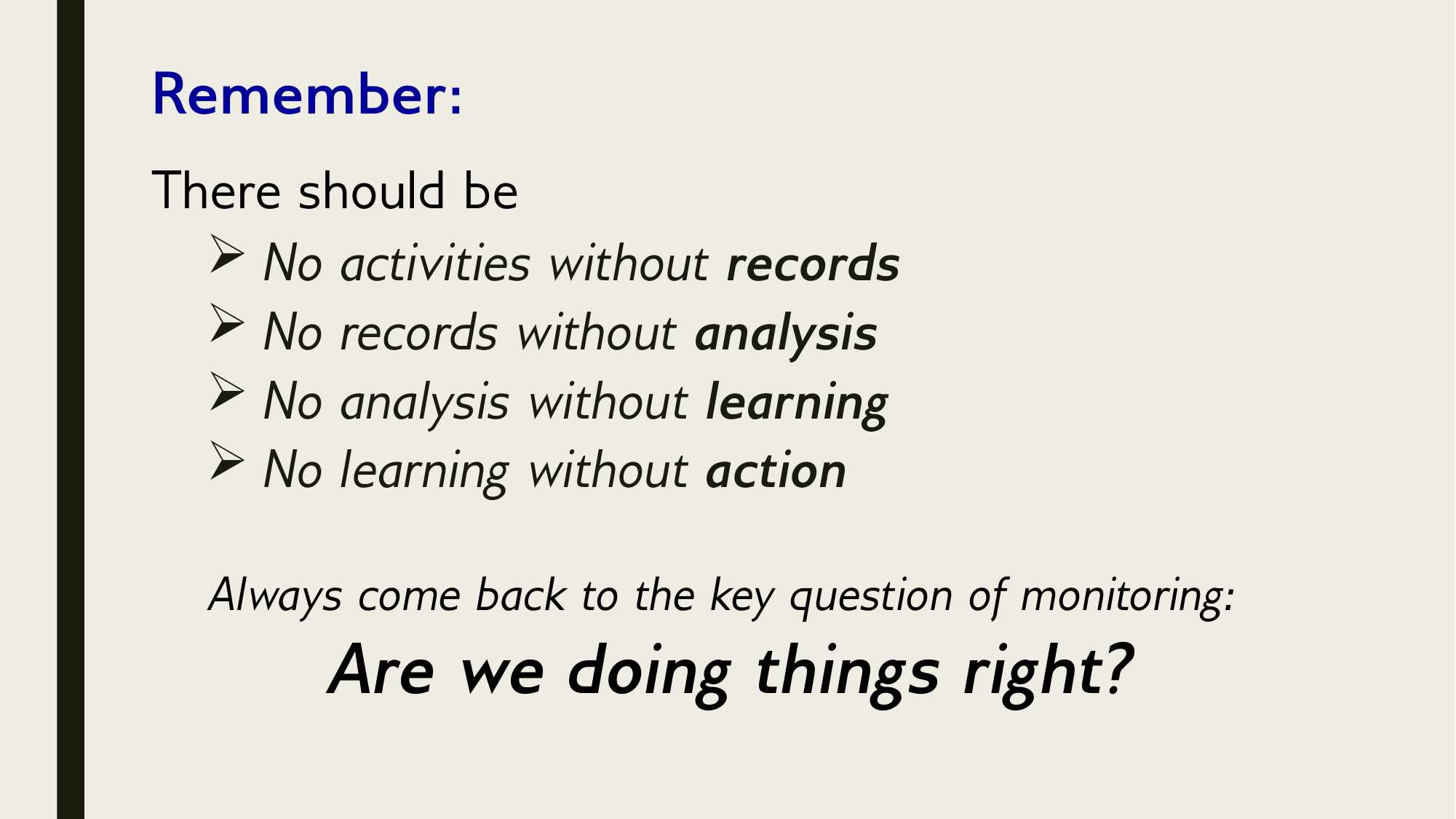

# Remember:
There should be
No activities without records
No records without analysis
No analysis without learning
No learning without action
Always come back to the key question of monitoring:
Are we doing things right?